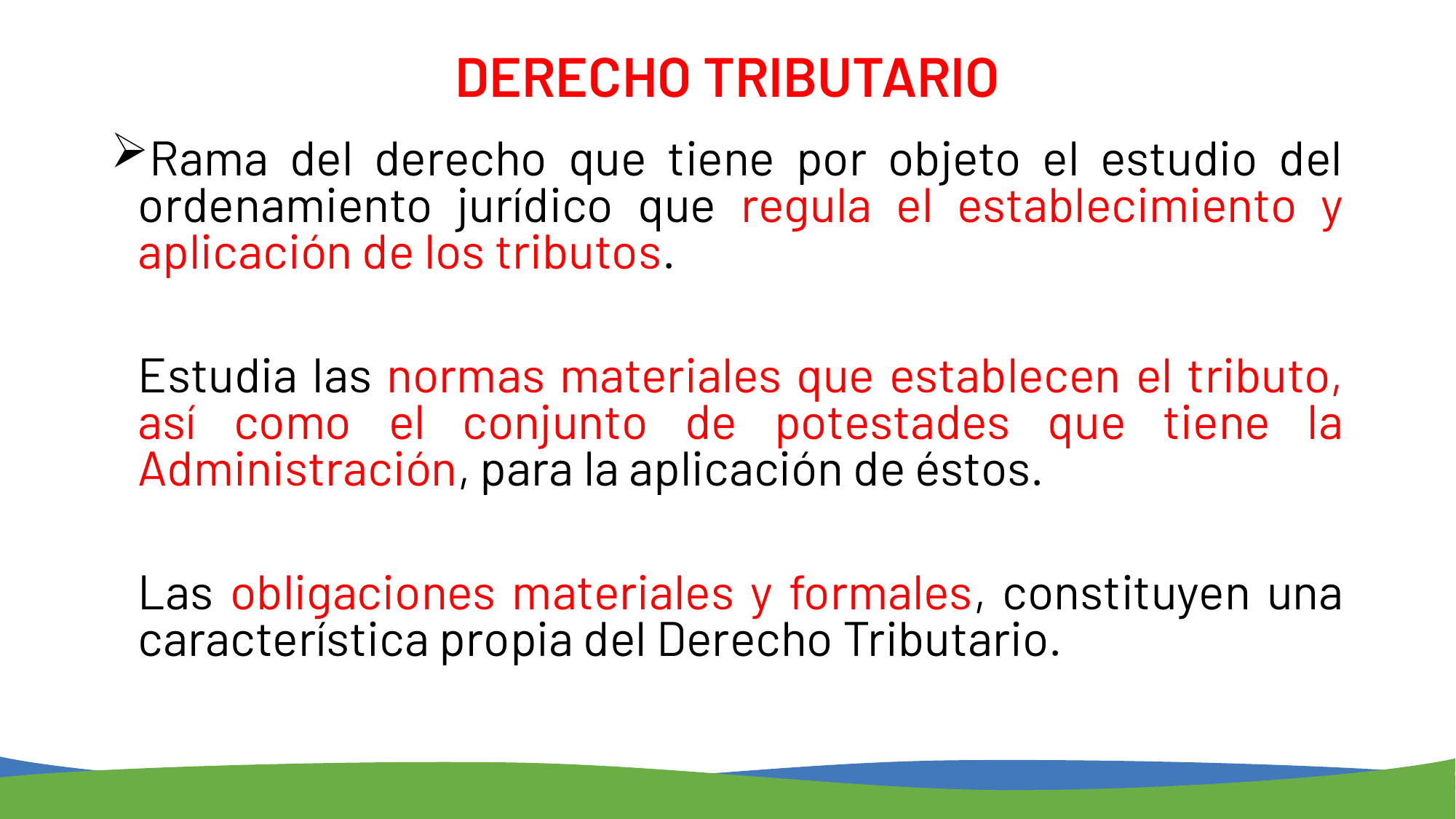

# DERECHO TRIBUTARIO
Rama del derecho que tiene por objeto el estudio del ordenamiento jurídico que regula el establecimiento y aplicación de los tributos.

	Estudia las normas materiales que establecen el tributo, así como el conjunto de potestades que tiene la Administración, para la aplicación de éstos.

	Las obligaciones materiales y formales, constituyen una característica propia del Derecho Tributario.